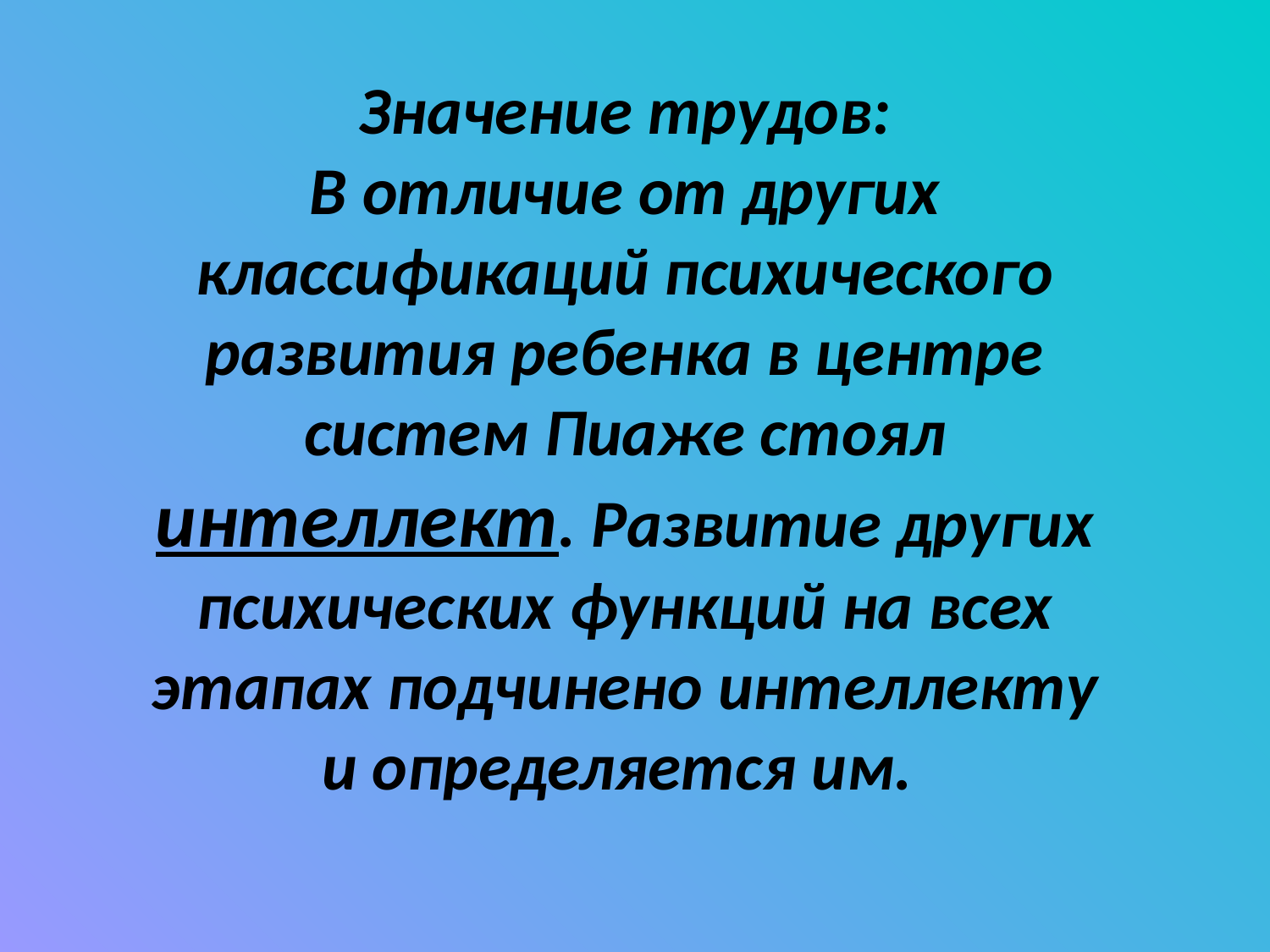

Значение трудов:
В отличие от других классификаций психического развития ребенка в центре систем Пиаже стоял интеллект. Развитие других психических функций на всех этапах подчинено интеллекту и определяется им.